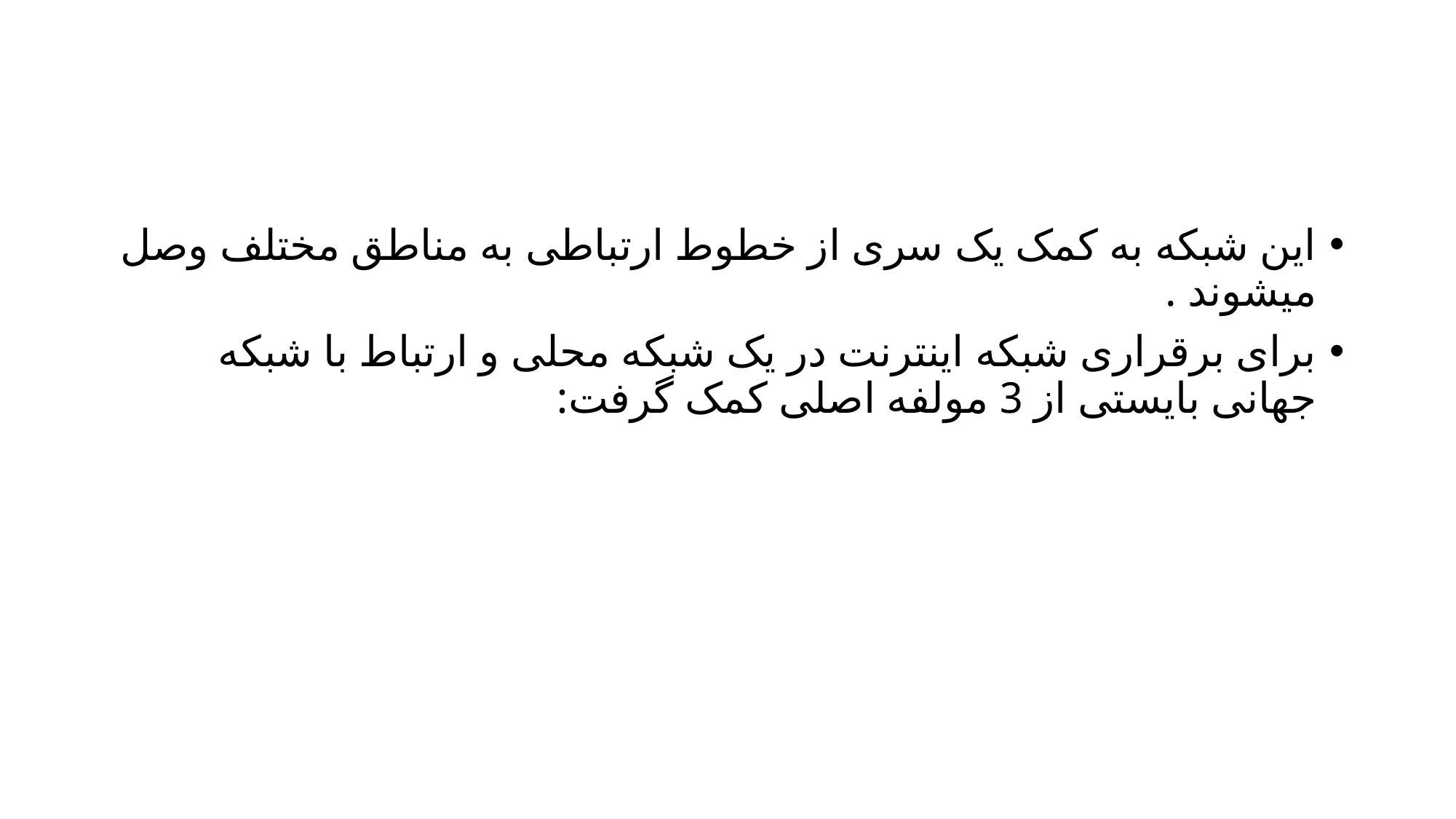

#
این شبکه به کمک یک سری از خطوط ارتباطی به مناطق مختلف وصل میشوند .
برای برقراری شبکه اینترنت در یک شبکه محلی و ارتباط با شبکه جهانی بایستی از 3 مولفه اصلی کمک گرفت: